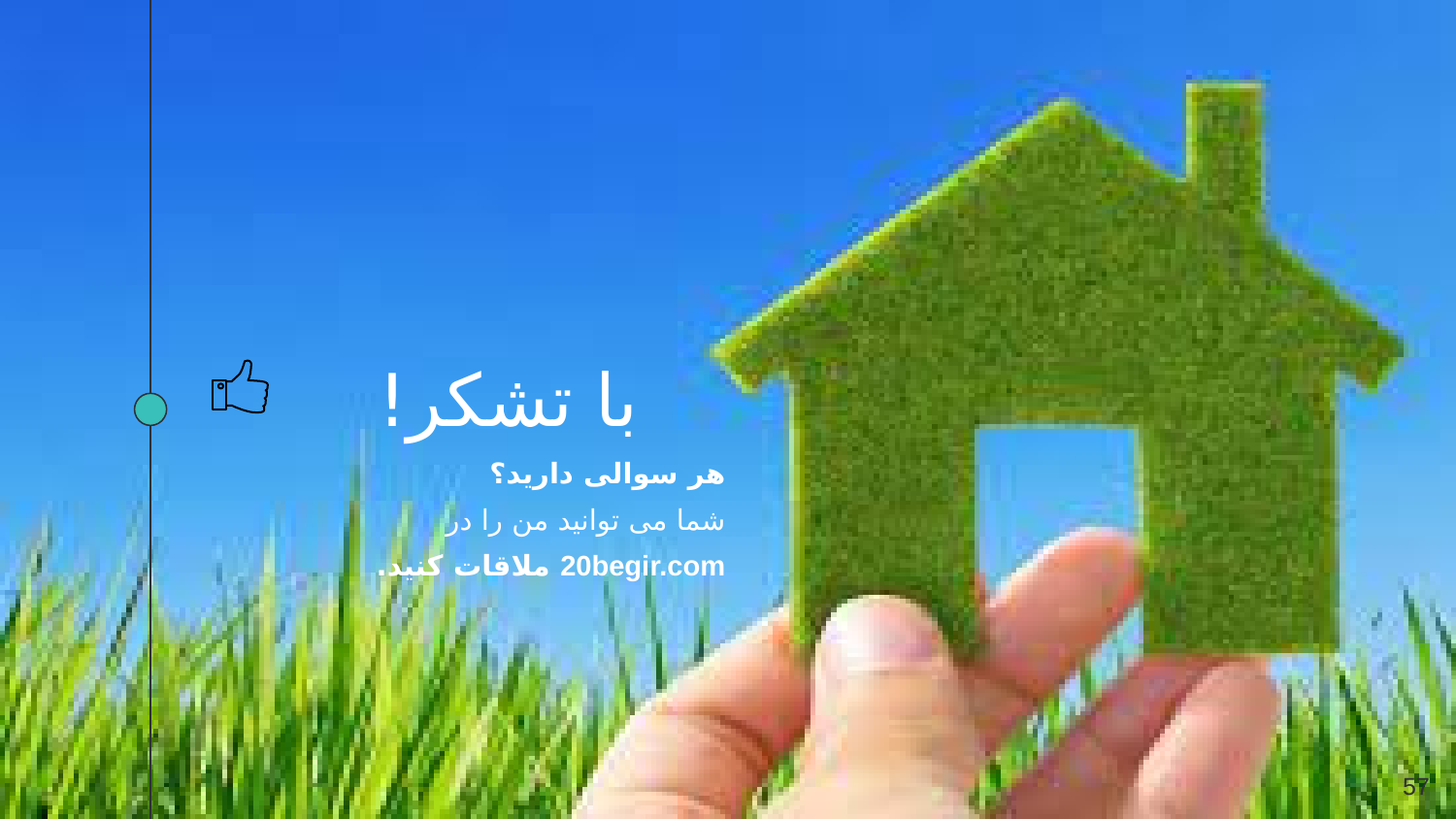

با تشکر!

هر سوالی دارید؟
شما می توانید من را در
20begir.com ملاقات کنید.
57